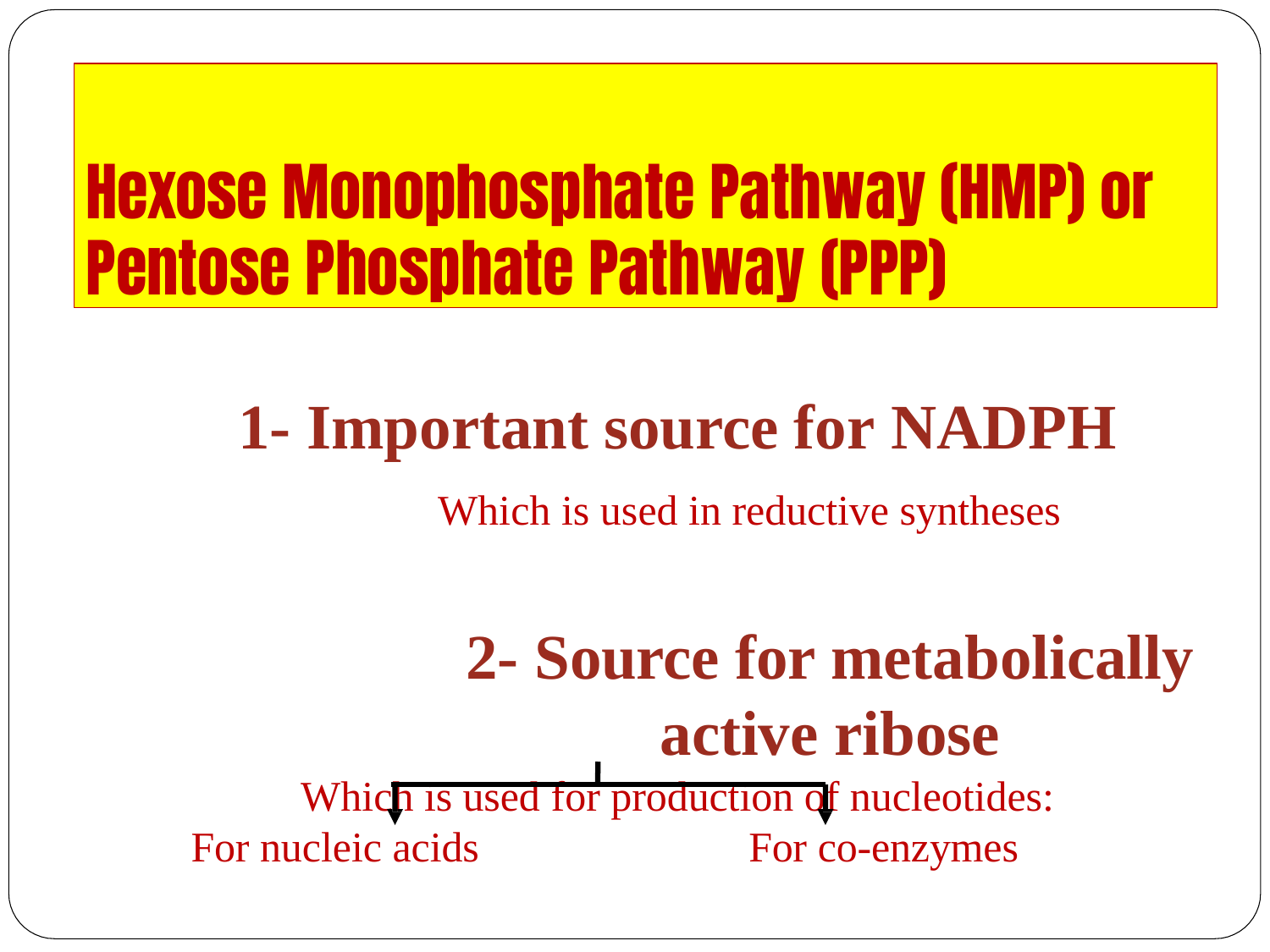

# Hexose Monophosphate Pathway (HMP) or  Pentose Phosphate Pathway (PPP)
1- Important source for NADPH
Which is used in reductive syntheses

2- Source for metabolically active ribose
Which is used for production of nucleotides:

For nucleic acids
For co-enzymes